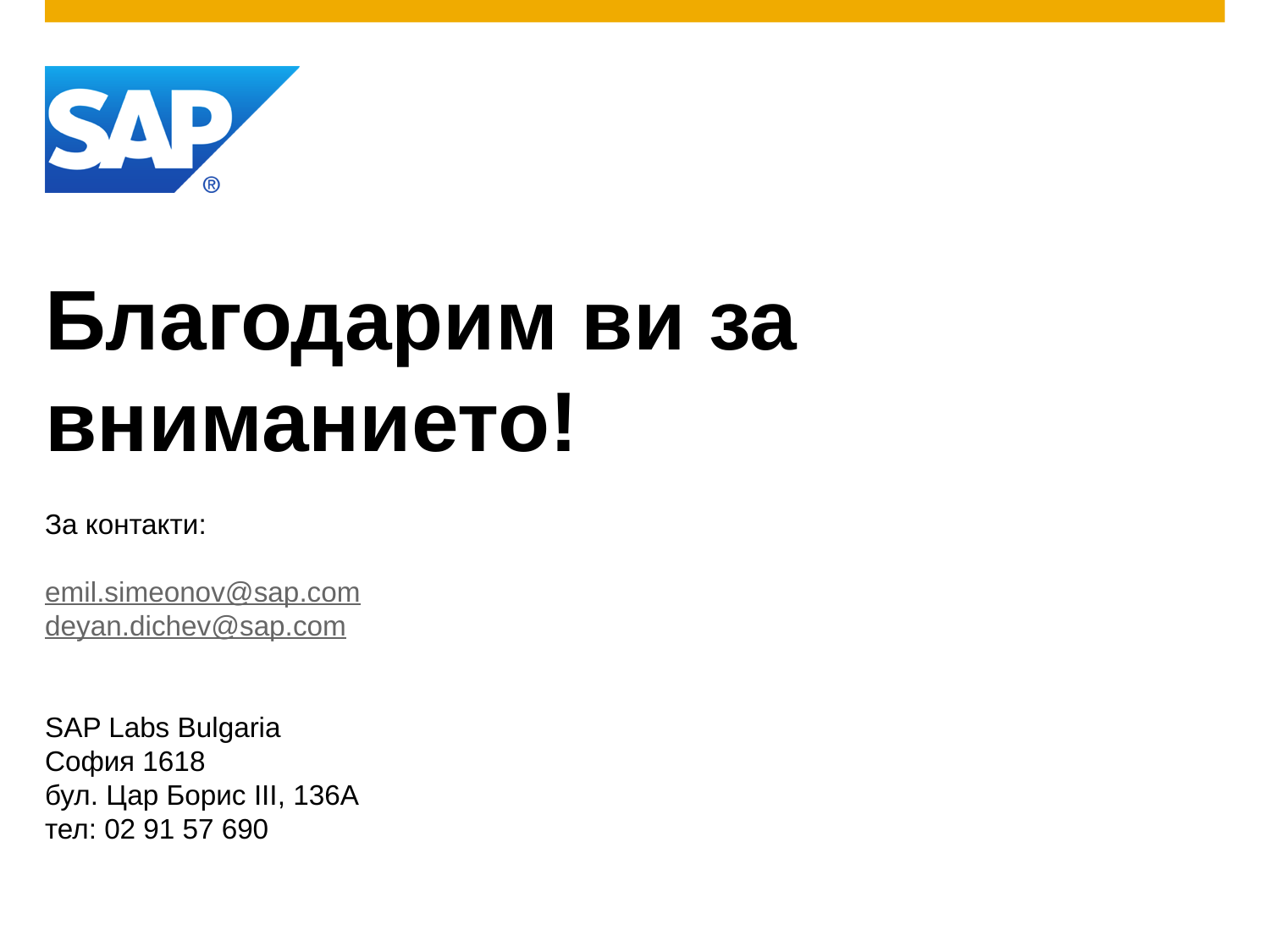

# Благодарим ви за вниманието!
За контакти:

emil.simeonov@sap.com
deyan.dichev@sap.com

SAP Labs Bulgaria
София 1618
бул. Цар Борис III, 136А
тел: 02 91 57 690